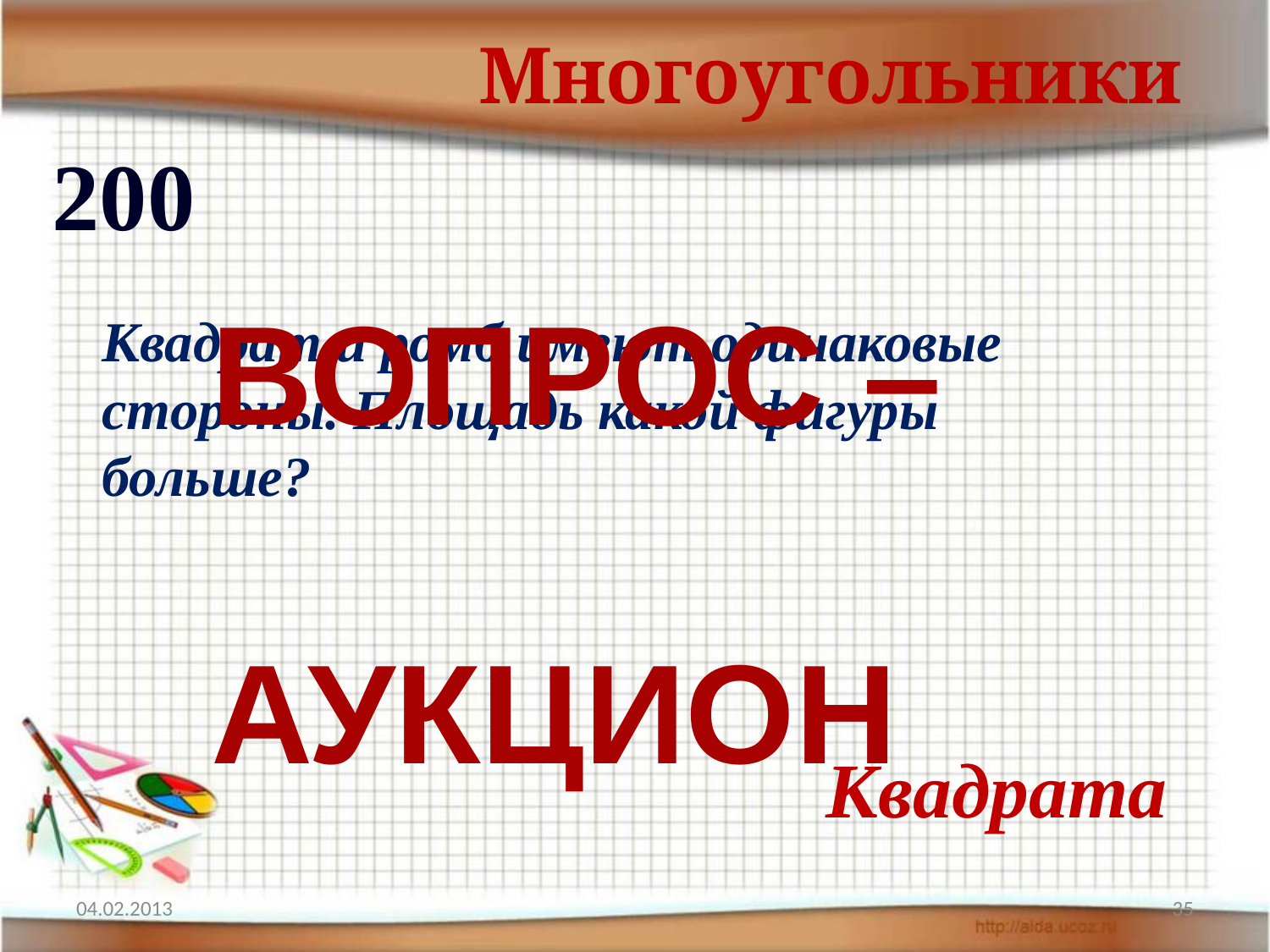

Многоугольники
200
ВОПРОС –
         АУКЦИОН
Квадрат и ромб имеют одинаковые стороны. Площадь какой фигуры больше?
Квадрата
04.02.2013
35